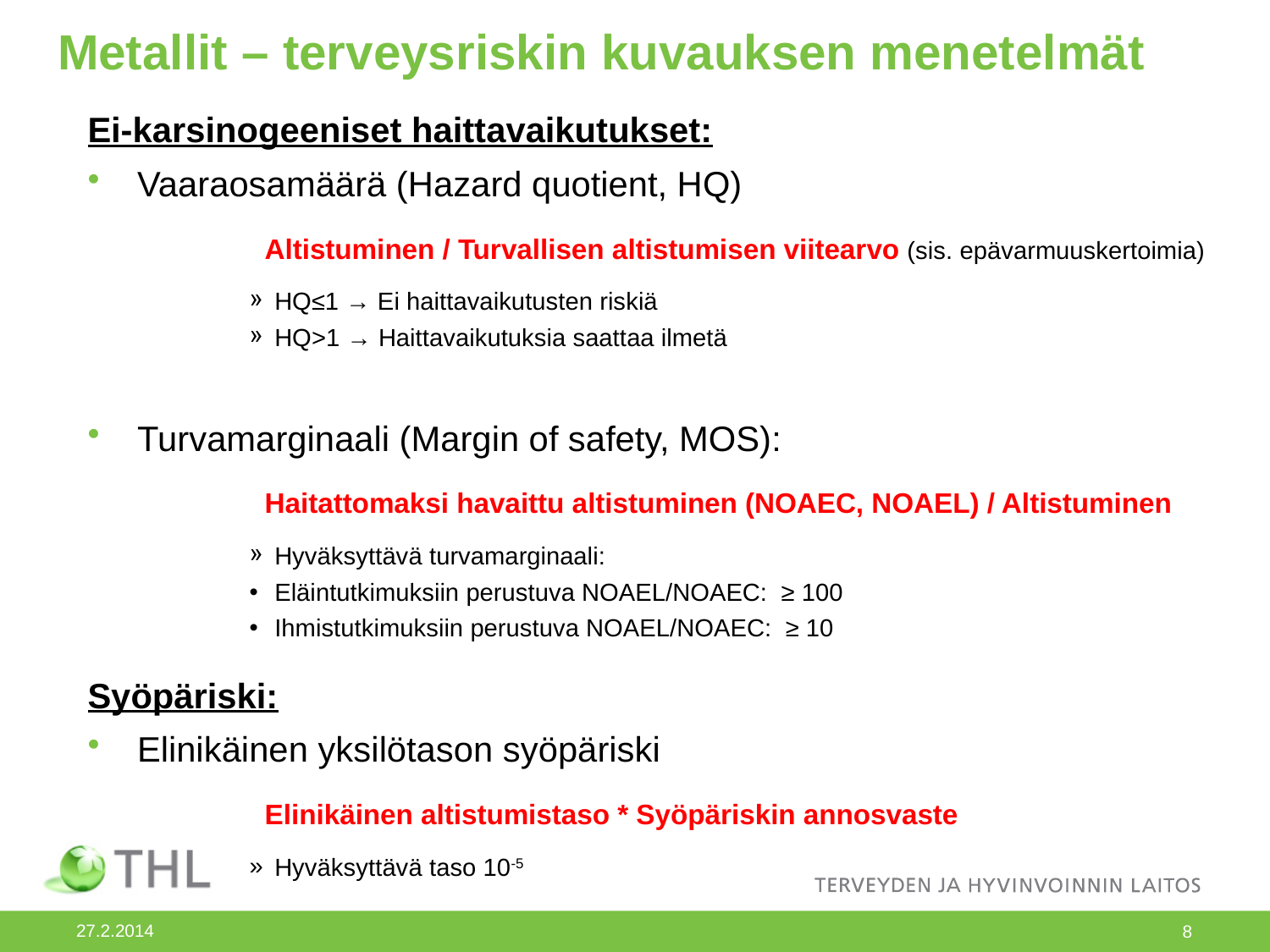

# Metallit – terveysriskin kuvauksen menetelmät
Ei-karsinogeeniset haittavaikutukset:
Vaaraosamäärä (Hazard quotient, HQ)

	Altistuminen / Turvallisen altistumisen viitearvo (sis. epävarmuuskertoimia)

HQ≤1 → Ei haittavaikutusten riskiä
HQ>1 → Haittavaikutuksia saattaa ilmetä

Turvamarginaali (Margin of safety, MOS):

	Haitattomaksi havaittu altistuminen (NOAEC, NOAEL) / Altistuminen

Hyväksyttävä turvamarginaali:
Eläintutkimuksiin perustuva NOAEL/NOAEC:  ≥ 100
Ihmistutkimuksiin perustuva NOAEL/NOAEC:  ≥ 10

Syöpäriski:
Elinikäinen yksilötason syöpäriski

	Elinikäinen altistumistaso * Syöpäriskin annosvaste

Hyväksyttävä taso 10-5

27.2.2014
8